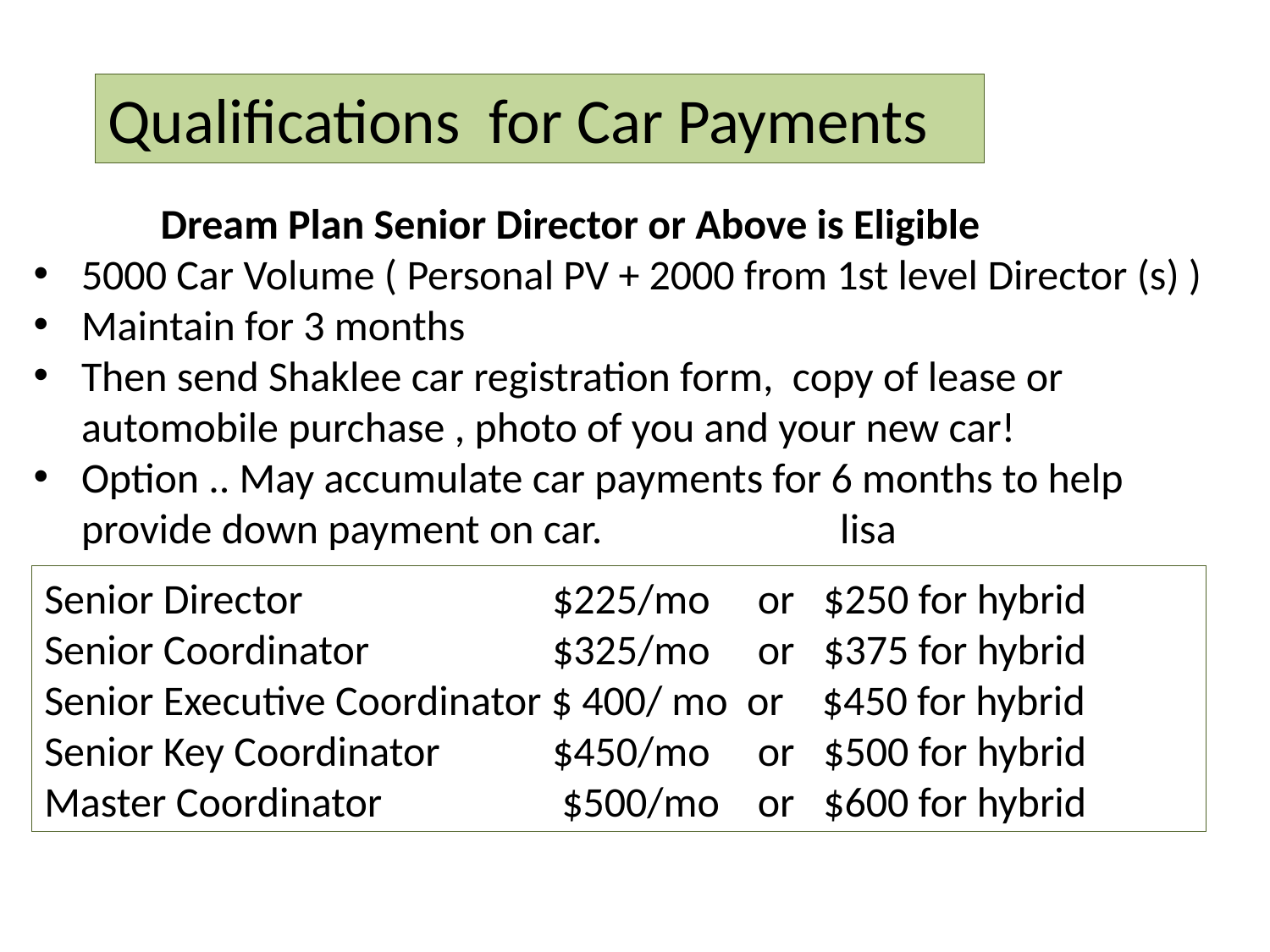

Qualifications  for Car Payments
	Dream Plan Senior Director or Above is Eligible
5000 Car Volume ( Personal PV + 2000 from 1st level Director (s) )
Maintain for 3 months
Then send Shaklee car registration form,  copy of lease or automobile purchase , photo of you and your new car!
Option .. May accumulate car payments for 6 months to help provide down payment on car.                         lisa
Senior Director    		$225/mo     or   $250 for hybrid
Senior Coordinator		$325/mo     or   $375 for hybrid
Senior Executive Coordinator $ 400/ mo  or    $450 for hybrid
Senior Key Coordinator	$450/mo     or   $500 for hybrid
Master Coordinator		 $500/mo    or   $600 for hybrid